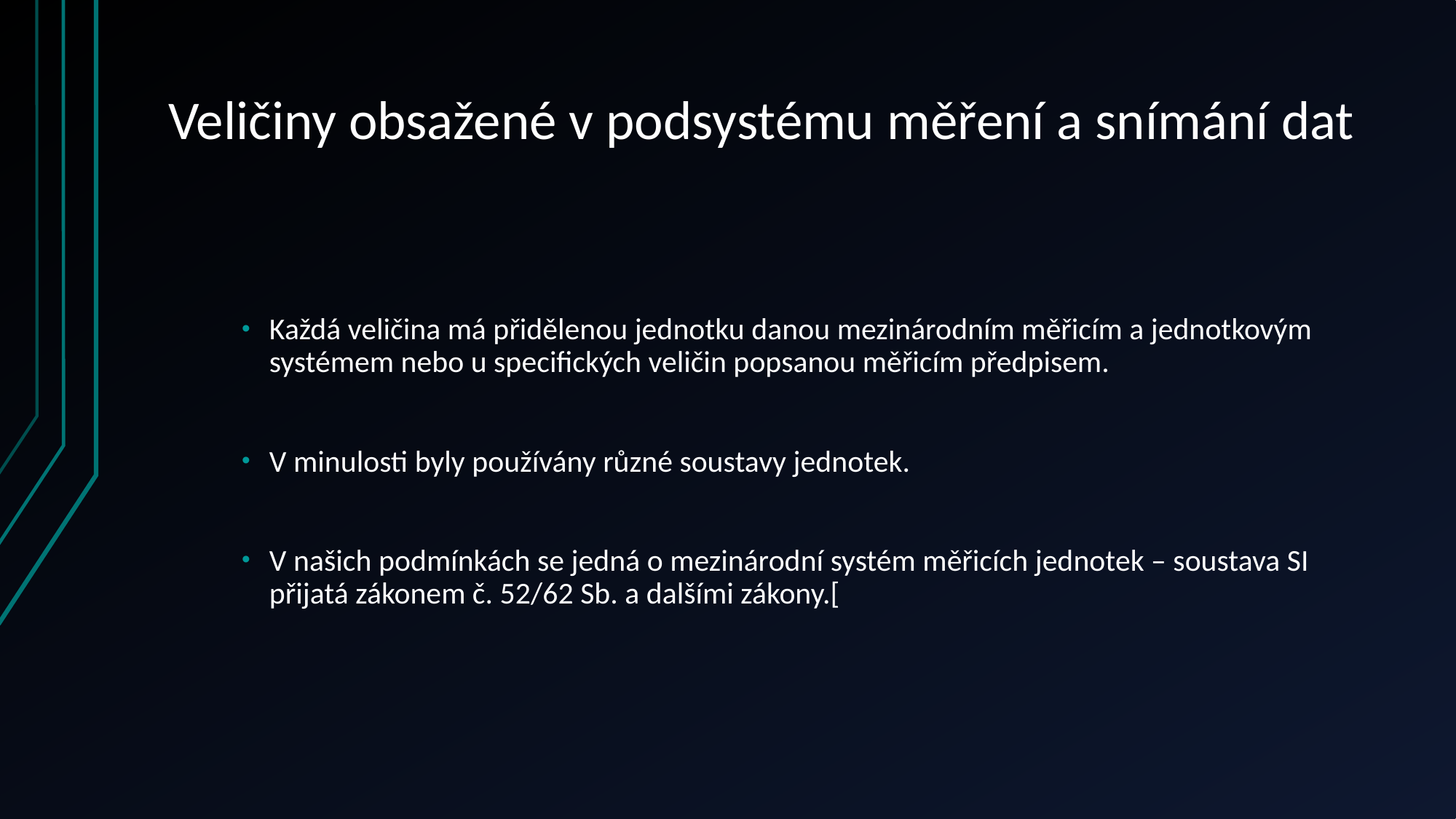

# Veličiny obsažené v podsystému měření a snímání dat
Každá veličina má přidělenou jednotku danou mezinárodním měřicím a jednotkovým systémem nebo u specifických veličin popsanou měřicím předpisem.

V minulosti byly používány různé soustavy jednotek.

V našich podmínkách se jedná o mezinárodní systém měřicích jednotek – soustava SI přijatá zákonem č. 52/62 Sb. a dalšími zákony.[